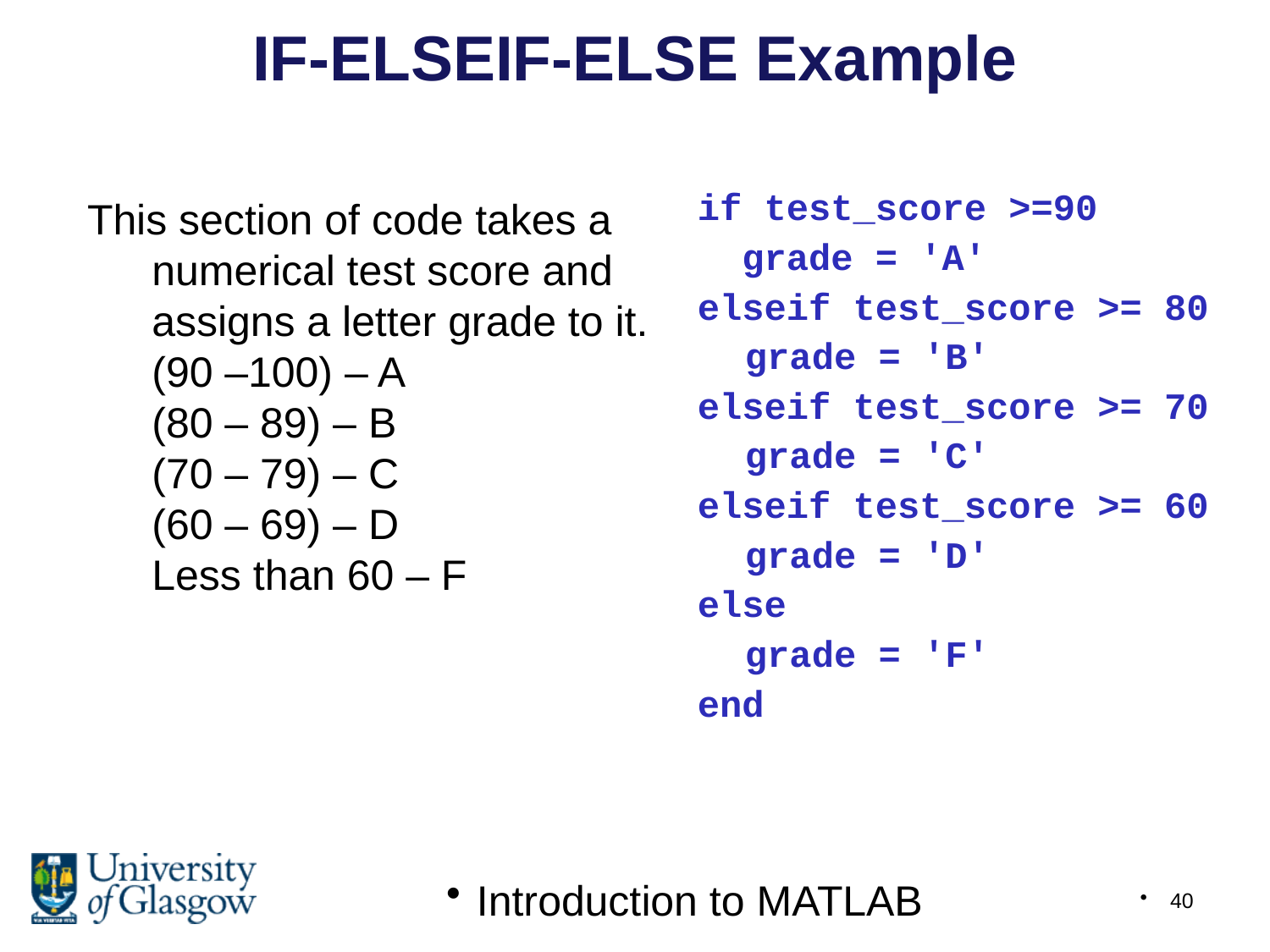

IF-ELSEIF-ELSE Example
This section of code takes a numerical test score and assigns a letter grade to it.
	(90 –100) – A
	(80 – 89) – B
	(70 – 79) – C
	(60 – 69) – D
	Less than 60 – F
if test_score >=90
  grade = 'A'
elseif test_score >= 80
 	grade = 'B'
elseif test_score >= 70
 	grade = 'C'
elseif test_score >= 60
 	grade = 'D'
else
 	grade = 'F'
end
Introduction to MATLAB
40